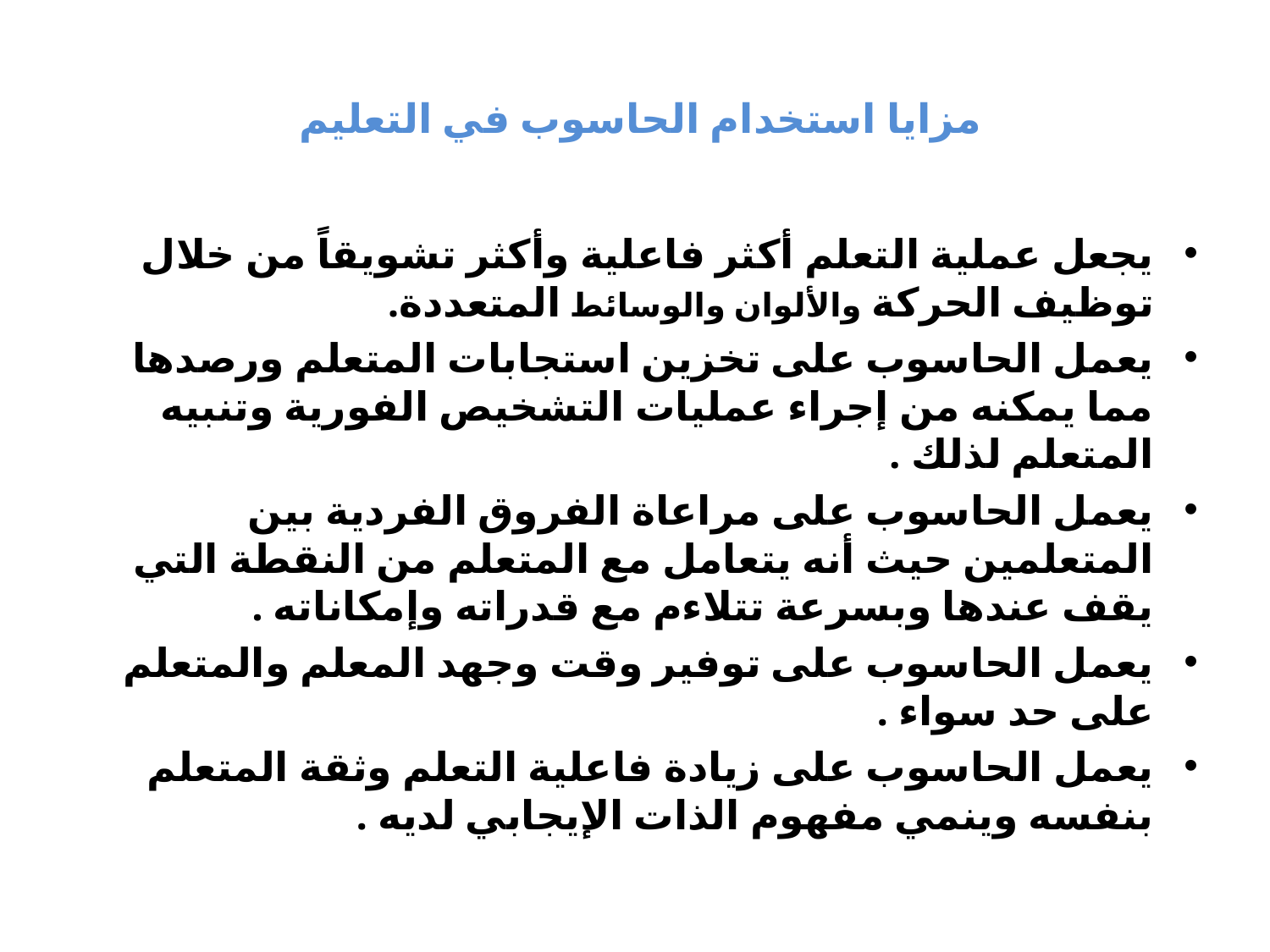

# مزايا استخدام الحاسوب في التعليم
يجعل عملية التعلم أكثر فاعلية وأكثر تشويقاً من خلال توظيف الحركة والألوان والوسائط المتعددة.
يعمل الحاسوب على تخزين استجابات المتعلم ورصدها مما يمكنه من إجراء عمليات التشخيص الفورية وتنبيه المتعلم لذلك .
يعمل الحاسوب على مراعاة الفروق الفردية بين المتعلمين حيث أنه يتعامل مع المتعلم من النقطة التي يقف عندها وبسرعة تتلاءم مع قدراته وإمكاناته .
يعمل الحاسوب على توفير وقت وجهد المعلم والمتعلم على حد سواء .
يعمل الحاسوب على زيادة فاعلية التعلم وثقة المتعلم بنفسه وينمي مفهوم الذات الإيجابي لديه .